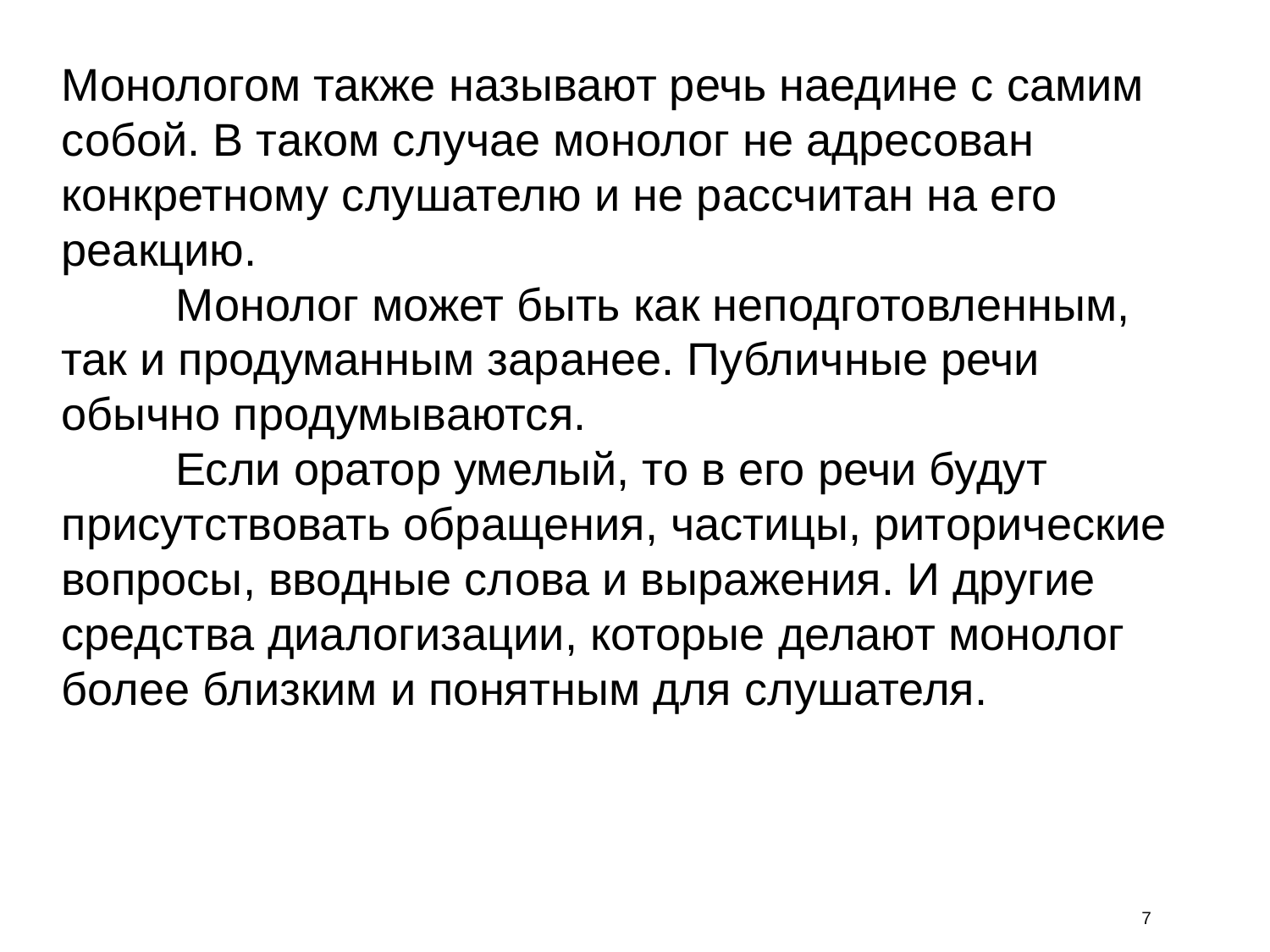

Монологом также называют речь наедине с самим собой. В таком случае монолог не адресован конкретному слушателю и не рассчитан на его реакцию.
         Монолог может быть как неподготовленным, так и продуманным заранее. Публичные речи обычно продумываются.
         Если оратор умелый, то в его речи будут присутствовать обращения, частицы, риторические вопросы, вводные слова и выражения. И другие средства диалогизации, которые делают монолог более близким и понятным для слушателя.
7